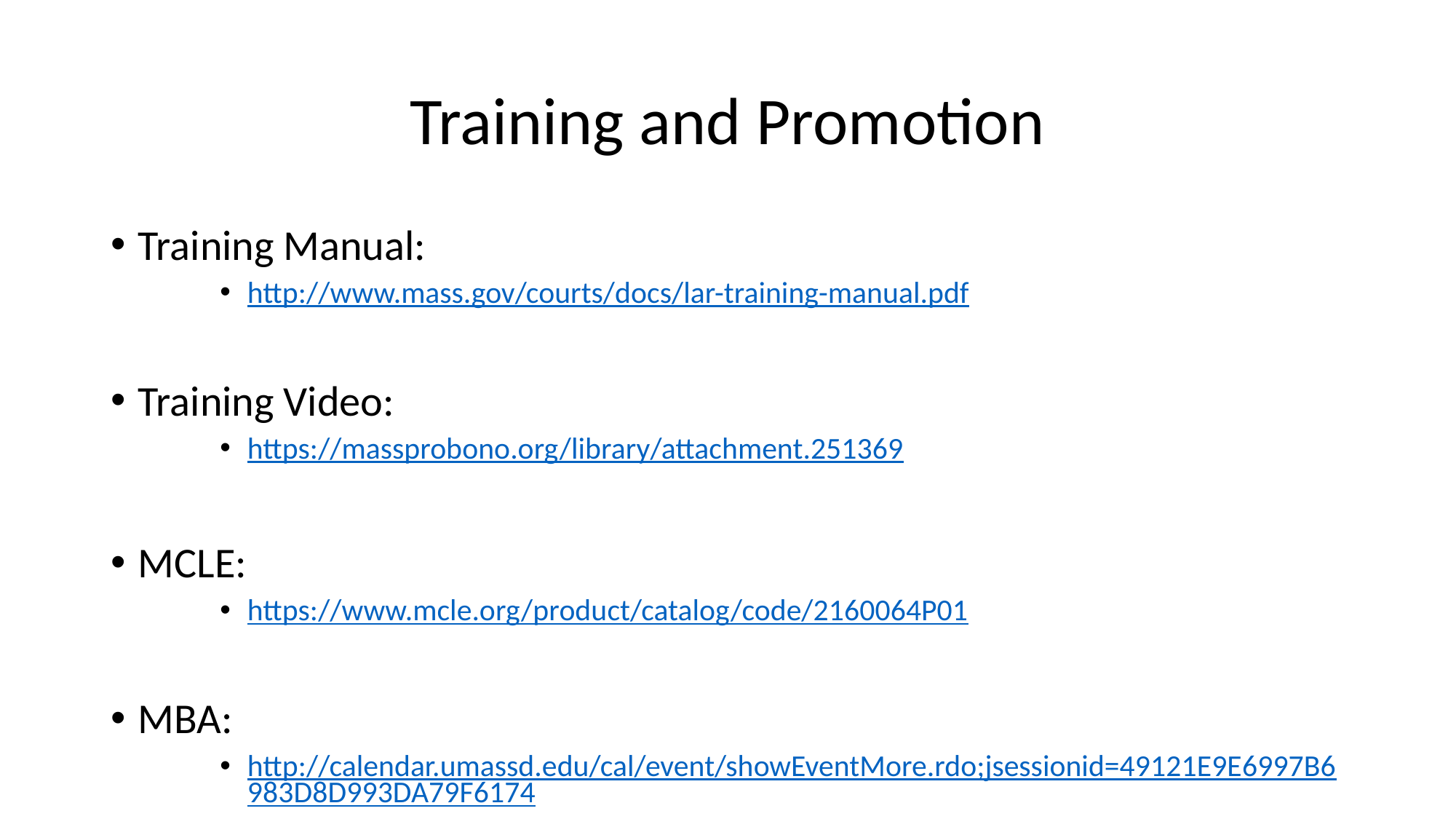

# Training and Promotion
Training Manual:
http://www.mass.gov/courts/docs/lar-training-manual.pdf

Training Video:
https://massprobono.org/library/attachment.251369

MCLE:
https://www.mcle.org/product/catalog/code/2160064P01

MBA:
http://calendar.umassd.edu/cal/event/showEventMore.rdo;jsessionid=49121E9E6997B6983D8D993DA79F6174